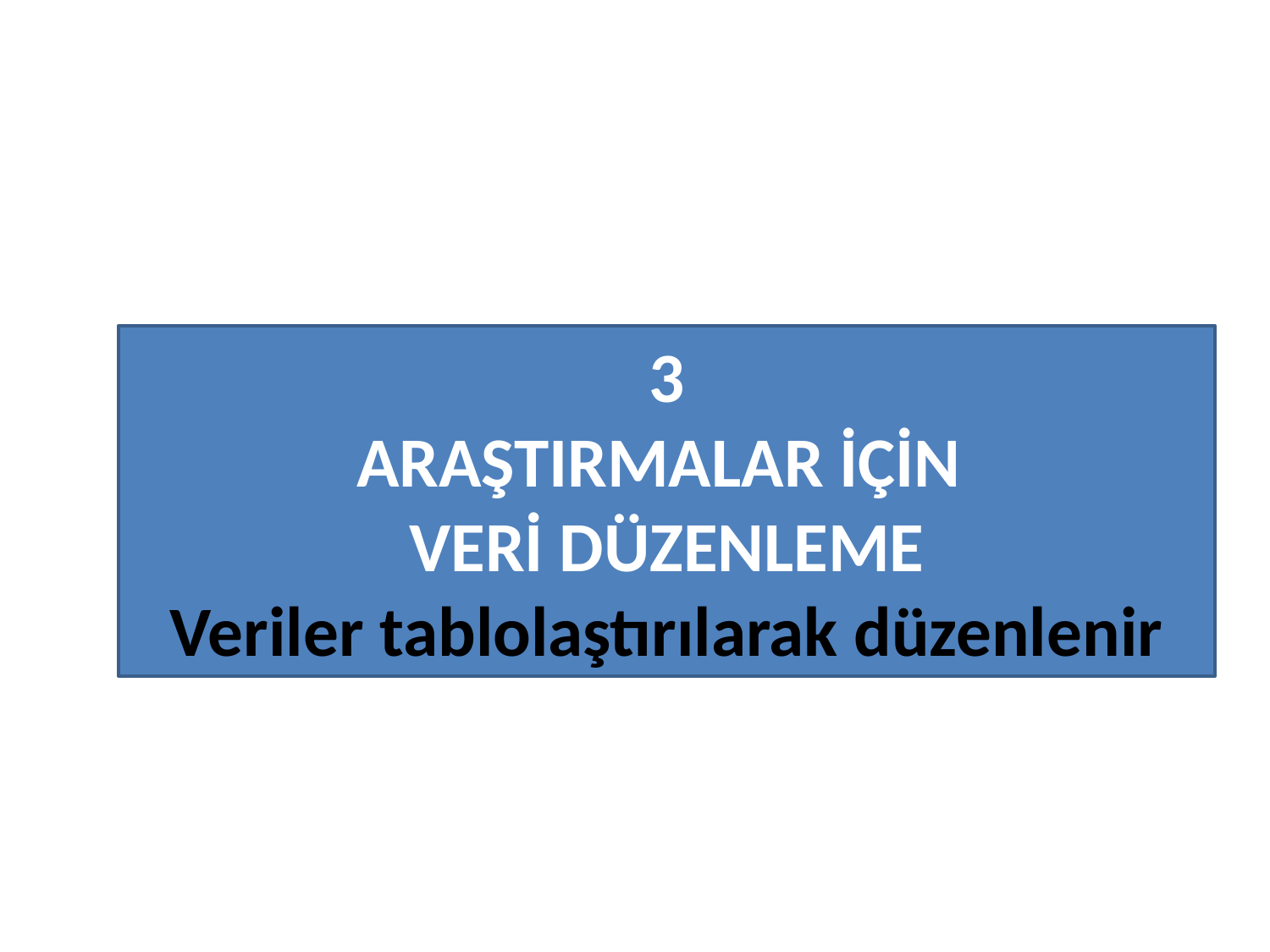

3
ARAŞTIRMALAR İÇİN
VERİ DÜZENLEME
Veriler tablolaştırılarak düzenlenir